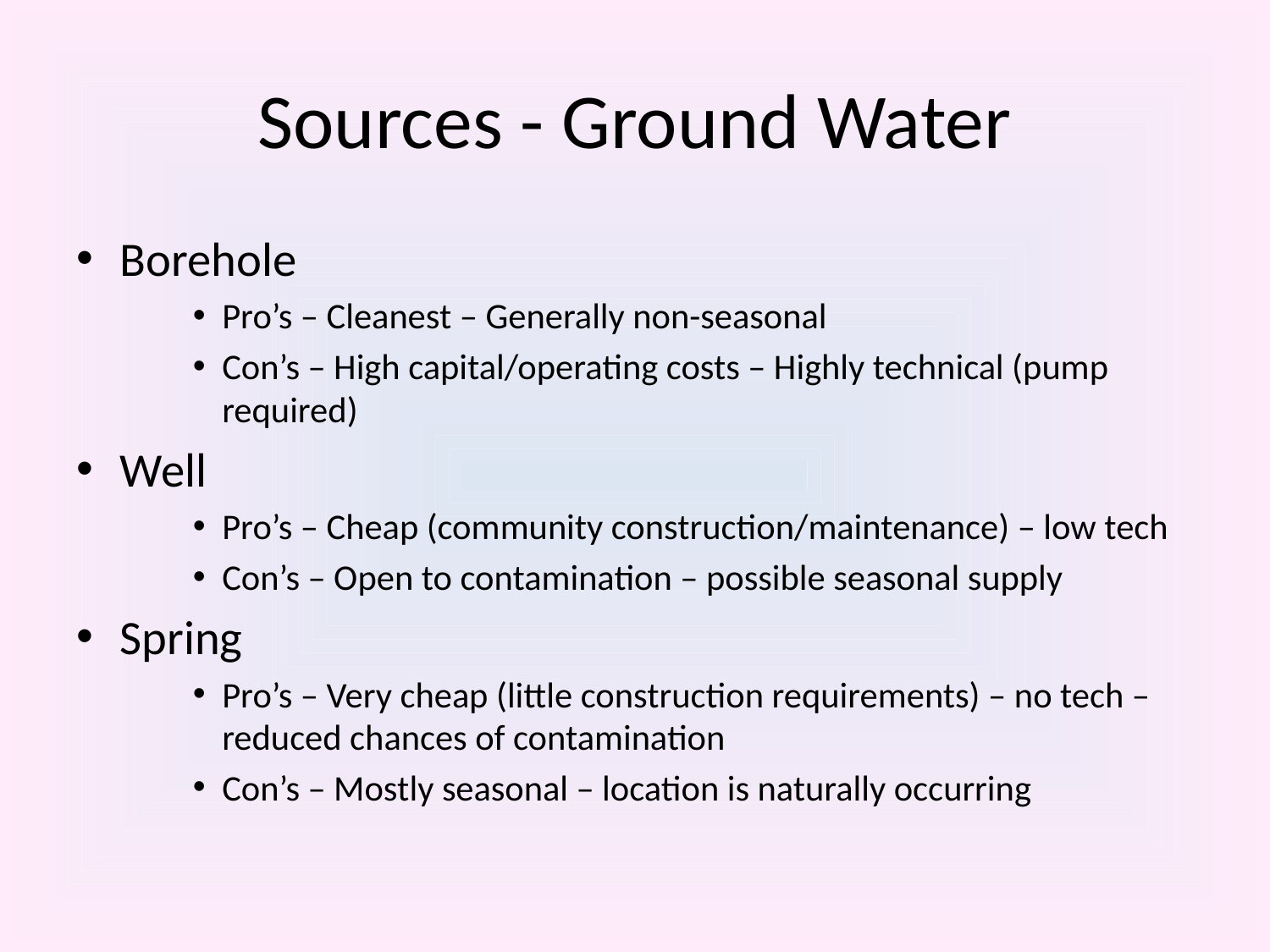

# Sources - Ground Water
Borehole
Pro’s – Cleanest – Generally non-seasonal
Con’s – High capital/operating costs – Highly technical (pump required)
Well
Pro’s – Cheap (community construction/maintenance) – low tech
Con’s – Open to contamination – possible seasonal supply
Spring
Pro’s – Very cheap (little construction requirements) – no tech – reduced chances of contamination
Con’s – Mostly seasonal – location is naturally occurring